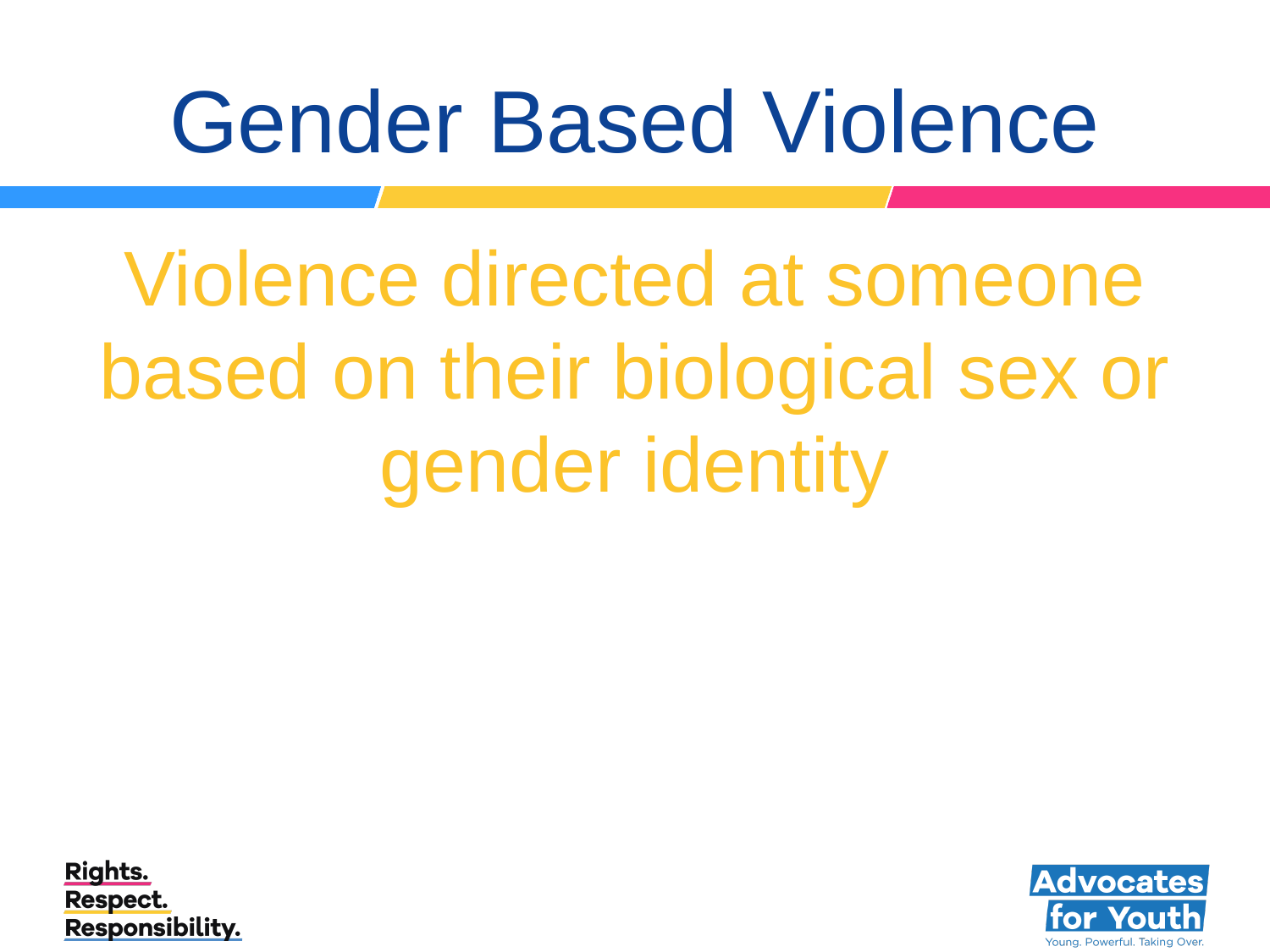

# Gender Based Violence
Violence directed at someone based on their biological sex or gender identity